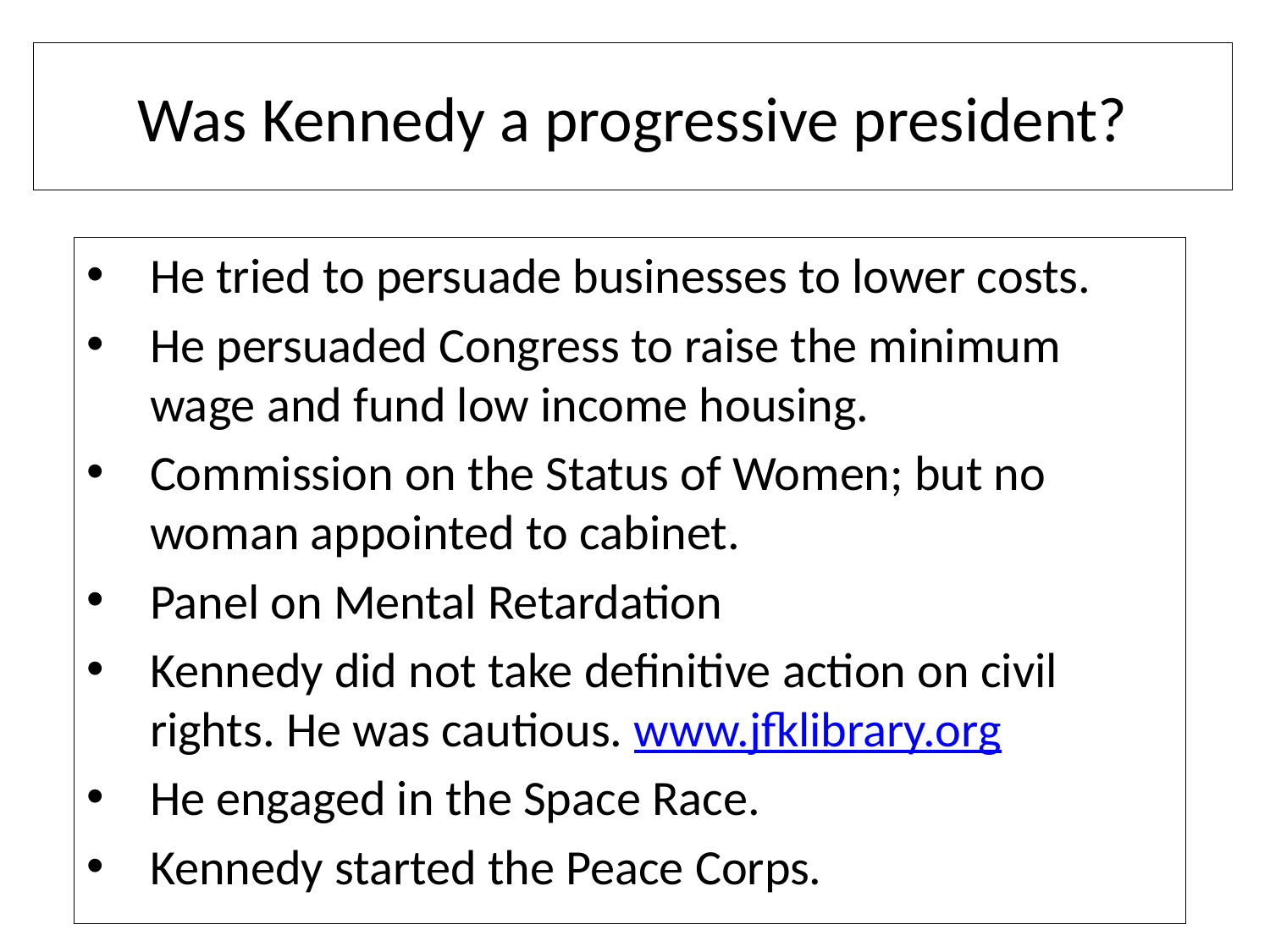

# Was Kennedy a progressive president?
He tried to persuade businesses to lower costs.
He persuaded Congress to raise the minimum wage and fund low income housing.
Commission on the Status of Women; but no woman appointed to cabinet.
Panel on Mental Retardation
Kennedy did not take definitive action on civil rights. He was cautious. www.jfklibrary.org
He engaged in the Space Race.
Kennedy started the Peace Corps.